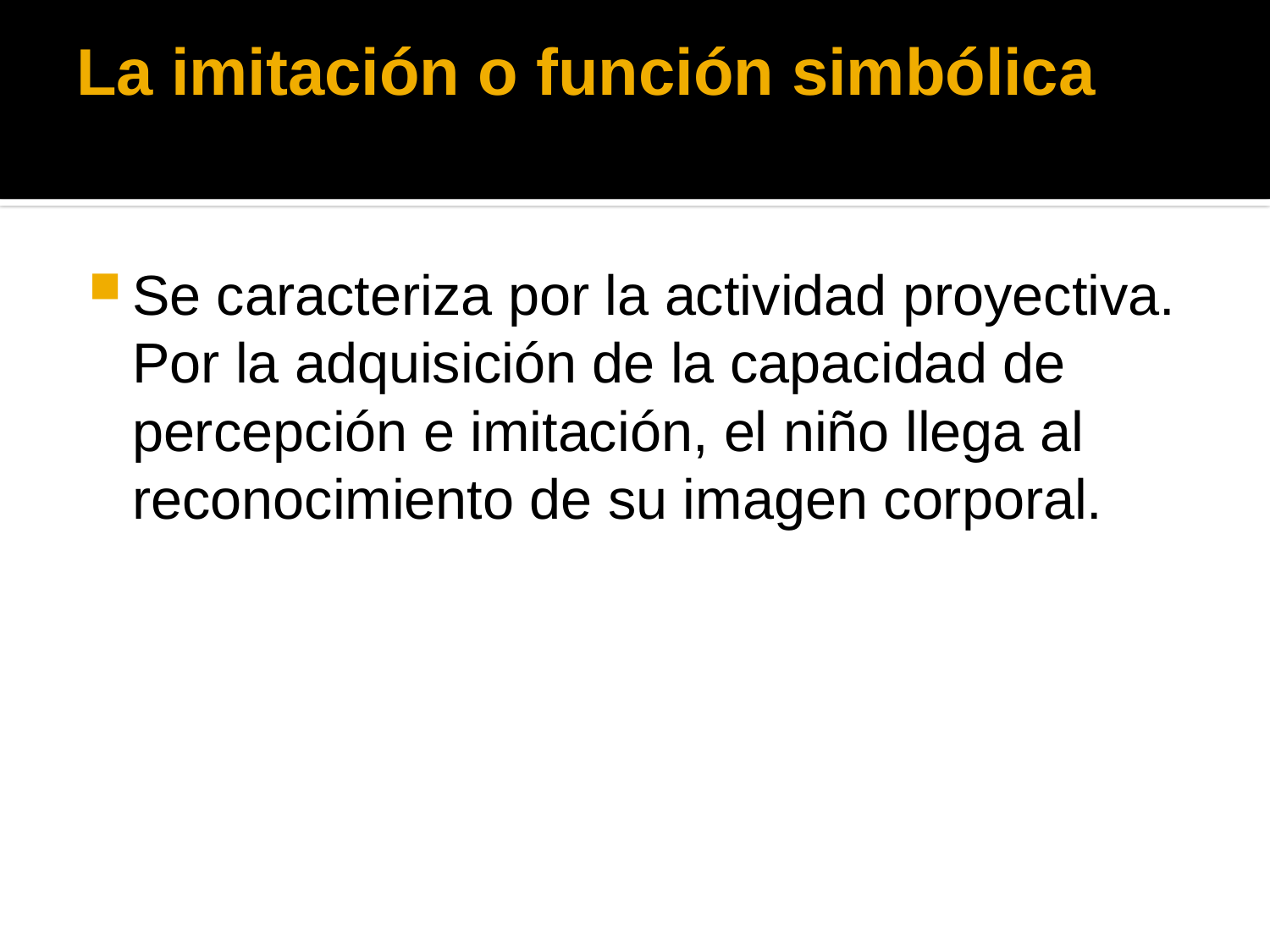

# La imitación o función simbólica
Se caracteriza por la actividad proyectiva. Por la adquisición de la capacidad de percepción e imitación, el niño llega al reconocimiento de su imagen corporal.